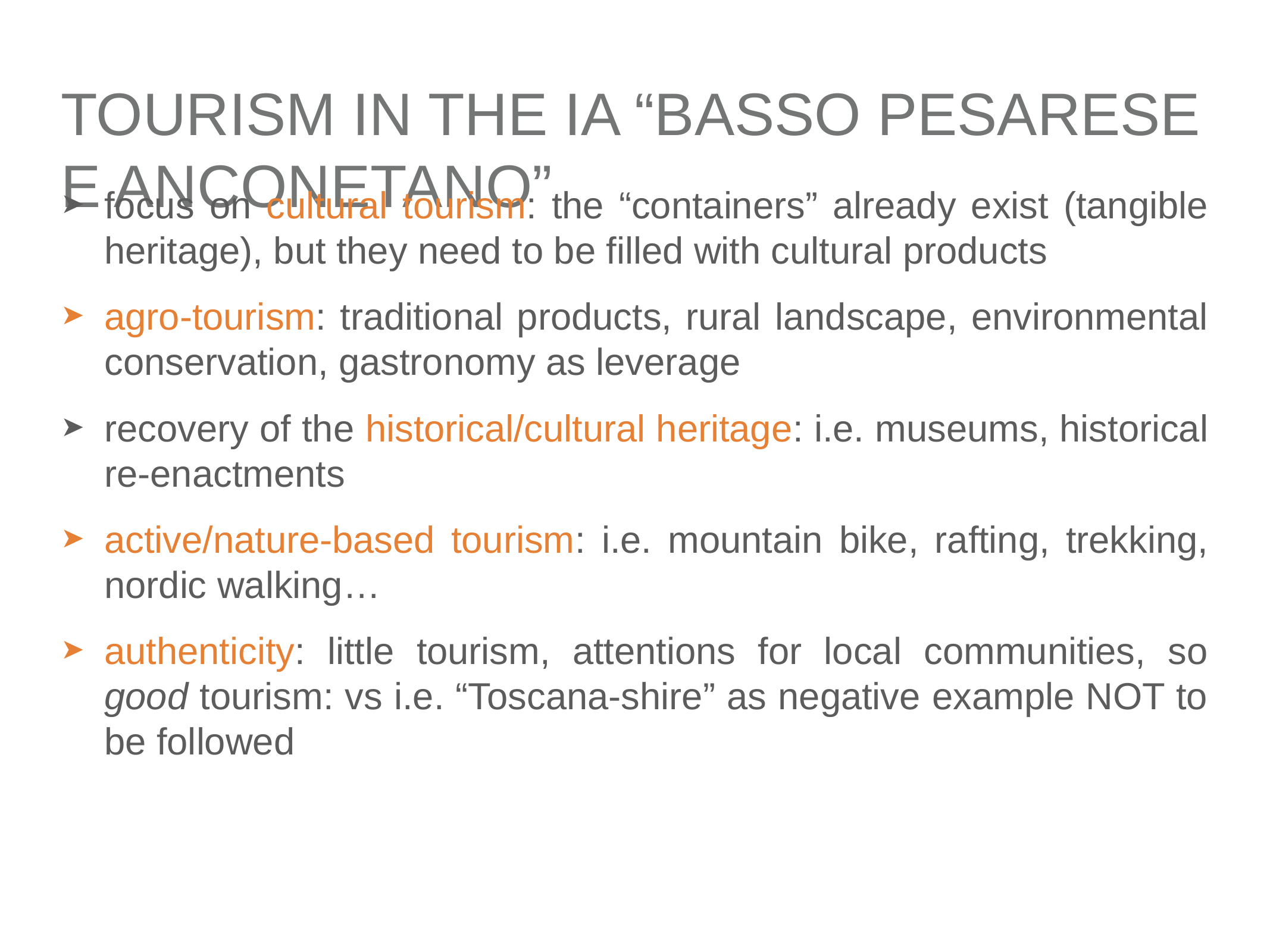

# Tourism in the IA “basso pesarese e anconetano”

focus on cultural tourism: the “containers” already exist (tangible heritage), but they need to be filled with cultural products
agro-tourism: traditional products, rural landscape, environmental conservation, gastronomy as leverage
recovery of the historical/cultural heritage: i.e. museums, historical re-enactments
active/nature-based tourism: i.e. mountain bike, rafting, trekking, nordic walking…
authenticity: little tourism, attentions for local communities, so good tourism: vs i.e. “Toscana-shire” as negative example NOT to be followed